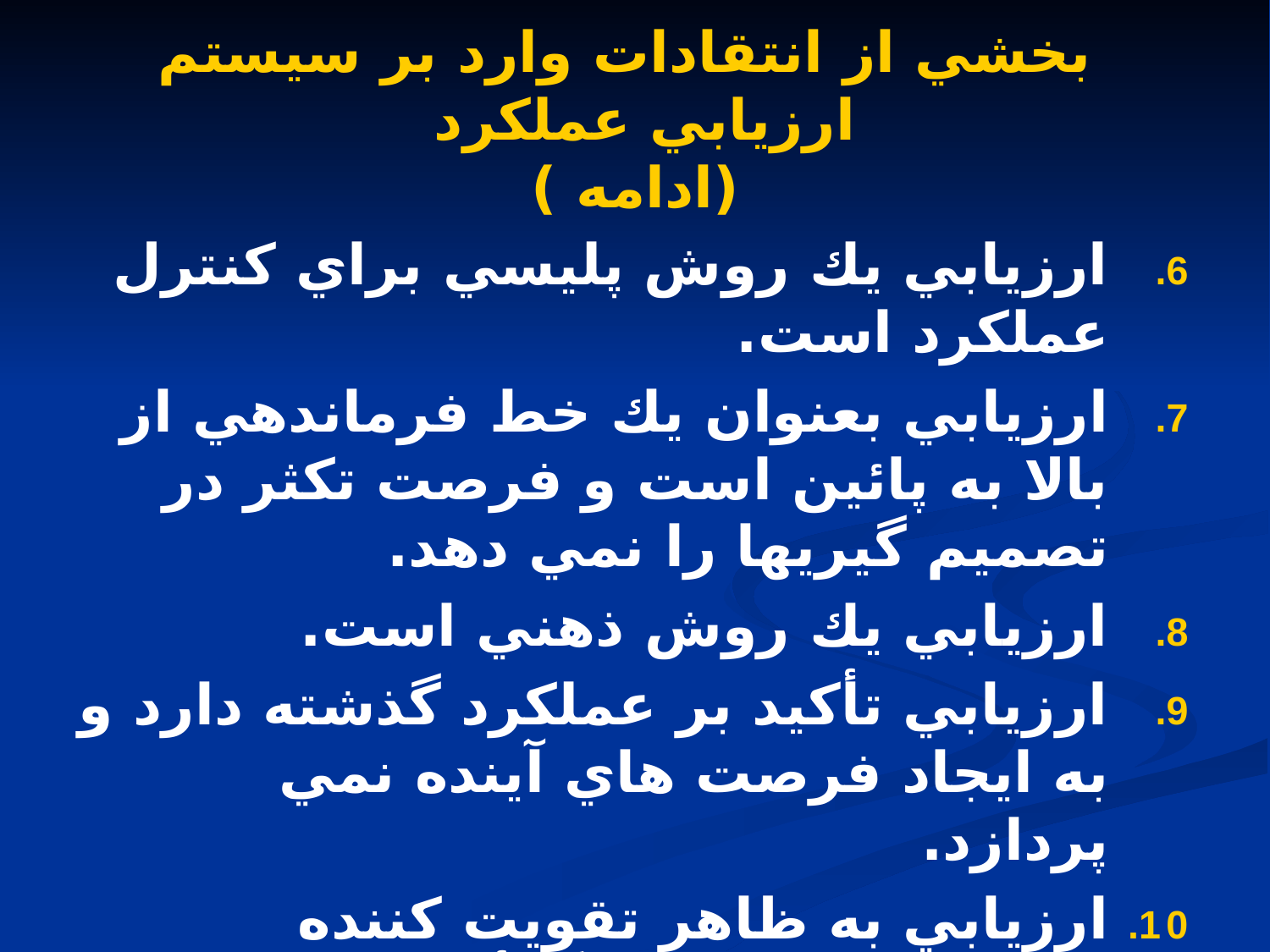

# بخشي از انتقادات وارد بر سيستم ارزيابي عملكرد (ادامه )
ارزيابي يك روش پليسي براي كنترل عملكرد است.
ارزيابي بعنوان يك خط فرماندهي از بالا به پائين است و فرصت تكثر در تصميم گيريها را نمي دهد.
ارزيابي يك روش ذهني است.
ارزيابي تأكيد بر عملكرد گذشته دارد و به ايجاد فرصت هاي آينده نمي پردازد.
ارزيابي به ظاهر تقويت كننده شايستگي ولي عملاً مأيوس كننده است.